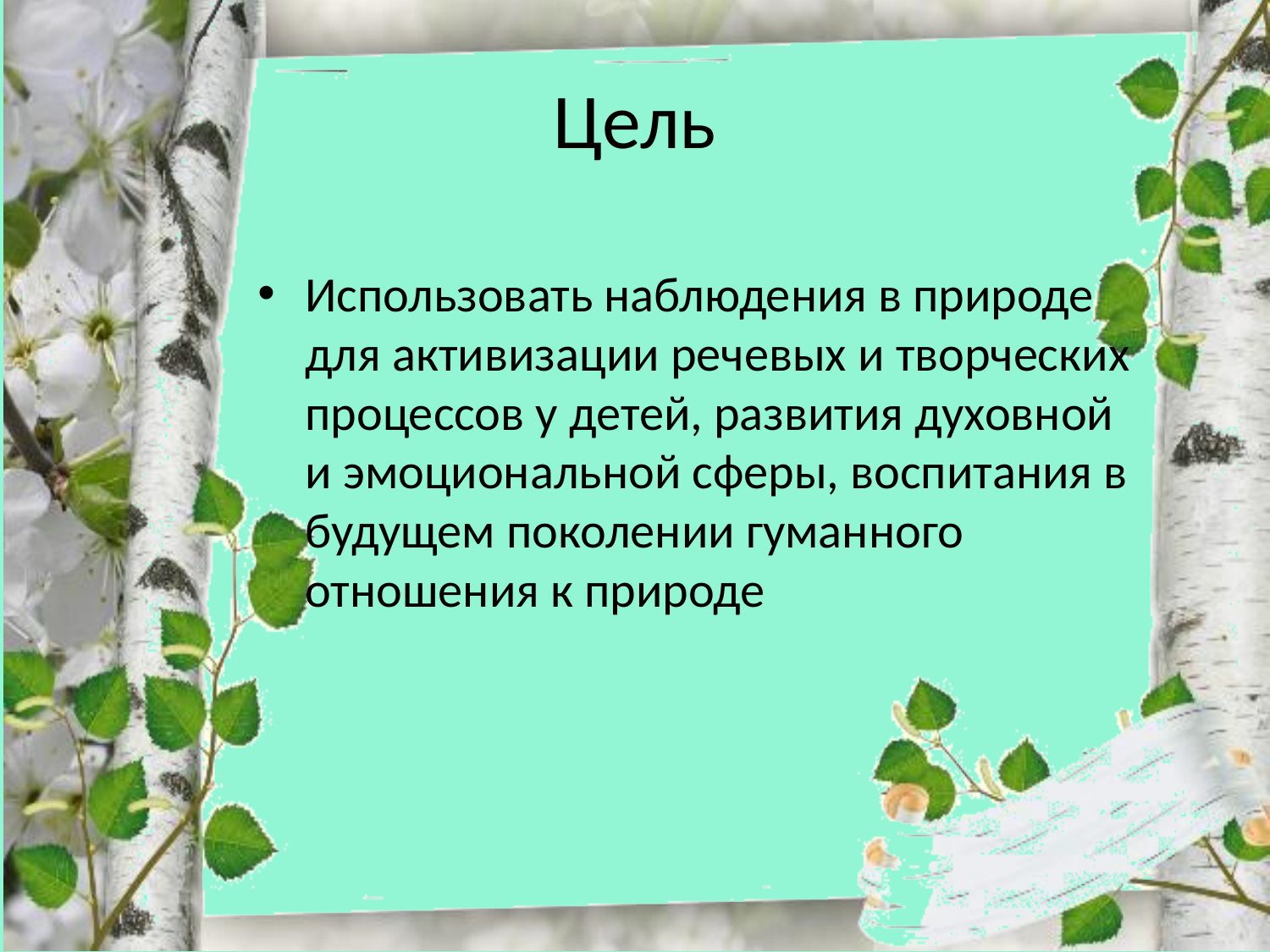

# Цель
Использовать наблюдения в природе для активизации речевых и творческих процессов у детей, развития духовной и эмоциональной сферы, воспитания в будущем поколении гуманного отношения к природе